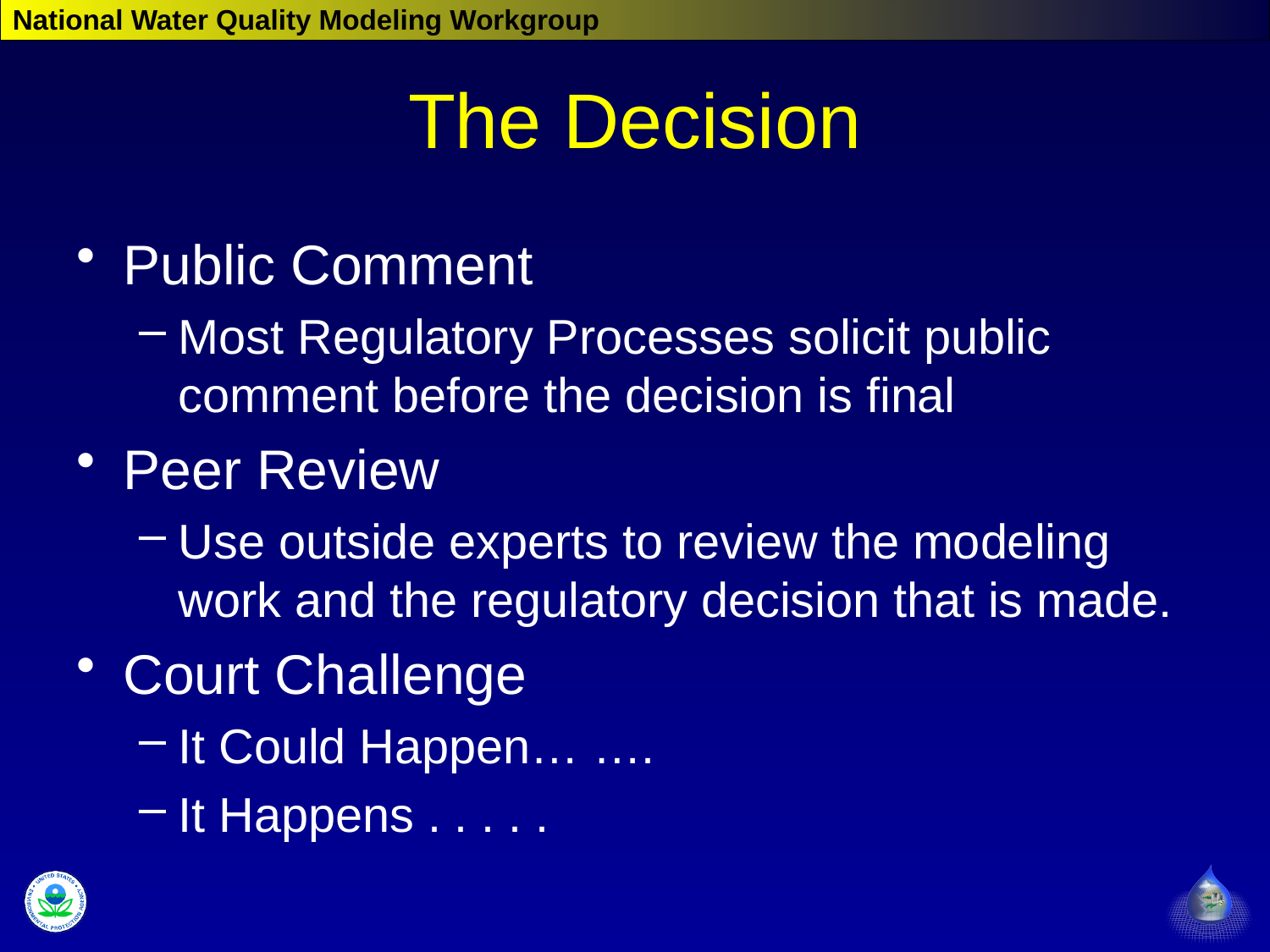

# The Decision
Public Comment
Most Regulatory Processes solicit public comment before the decision is final
Peer Review
Use outside experts to review the modeling work and the regulatory decision that is made.
Court Challenge
It Could Happen… ….
It Happens . . . . .